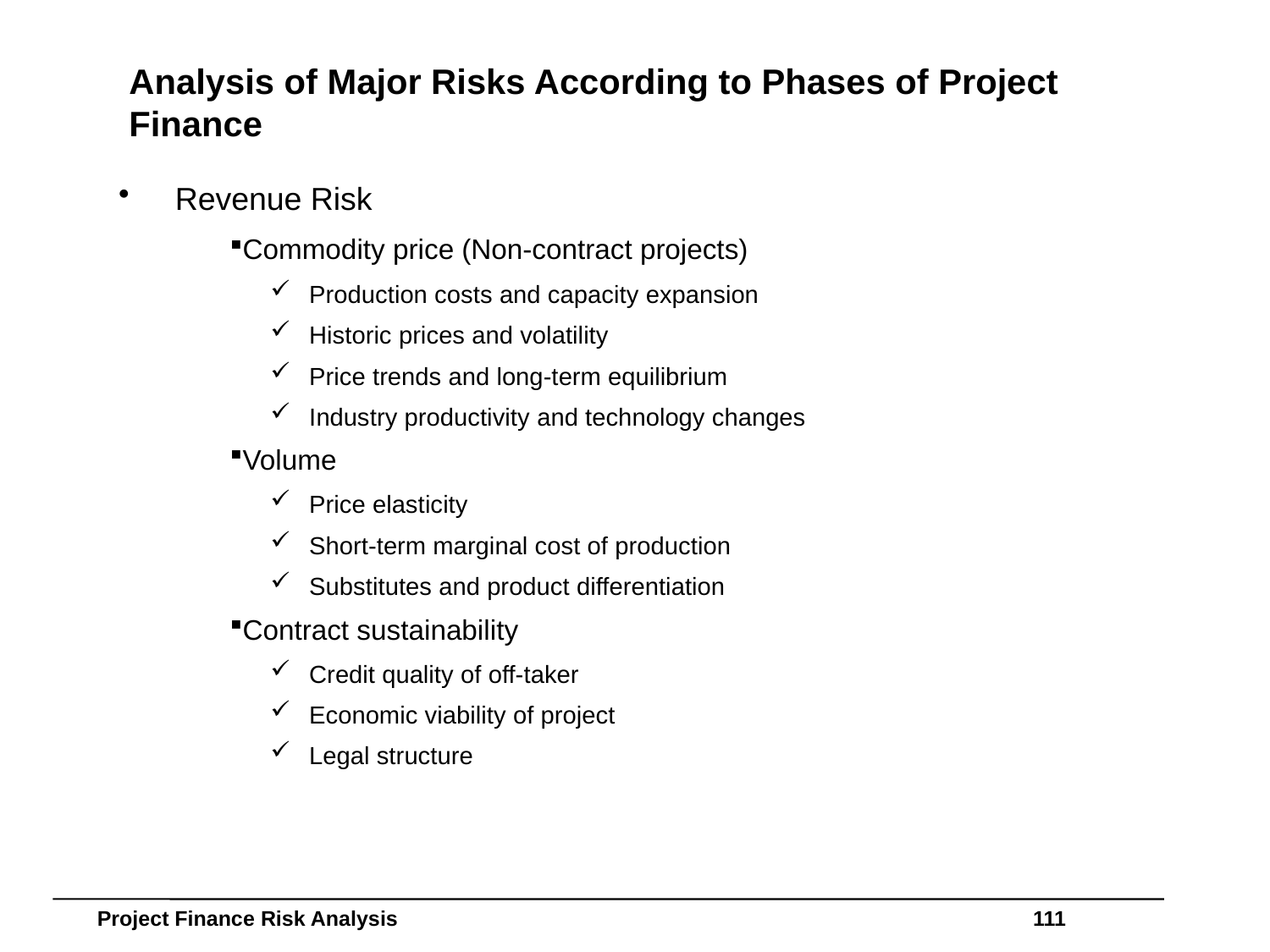

# Analysis of Major Risks According to Phases of Project Finance
Revenue Risk
Commodity price (Non-contract projects)
Production costs and capacity expansion
Historic prices and volatility
Price trends and long-term equilibrium
Industry productivity and technology changes
Volume
Price elasticity
Short-term marginal cost of production
Substitutes and product differentiation
Contract sustainability
Credit quality of off-taker
Economic viability of project
Legal structure